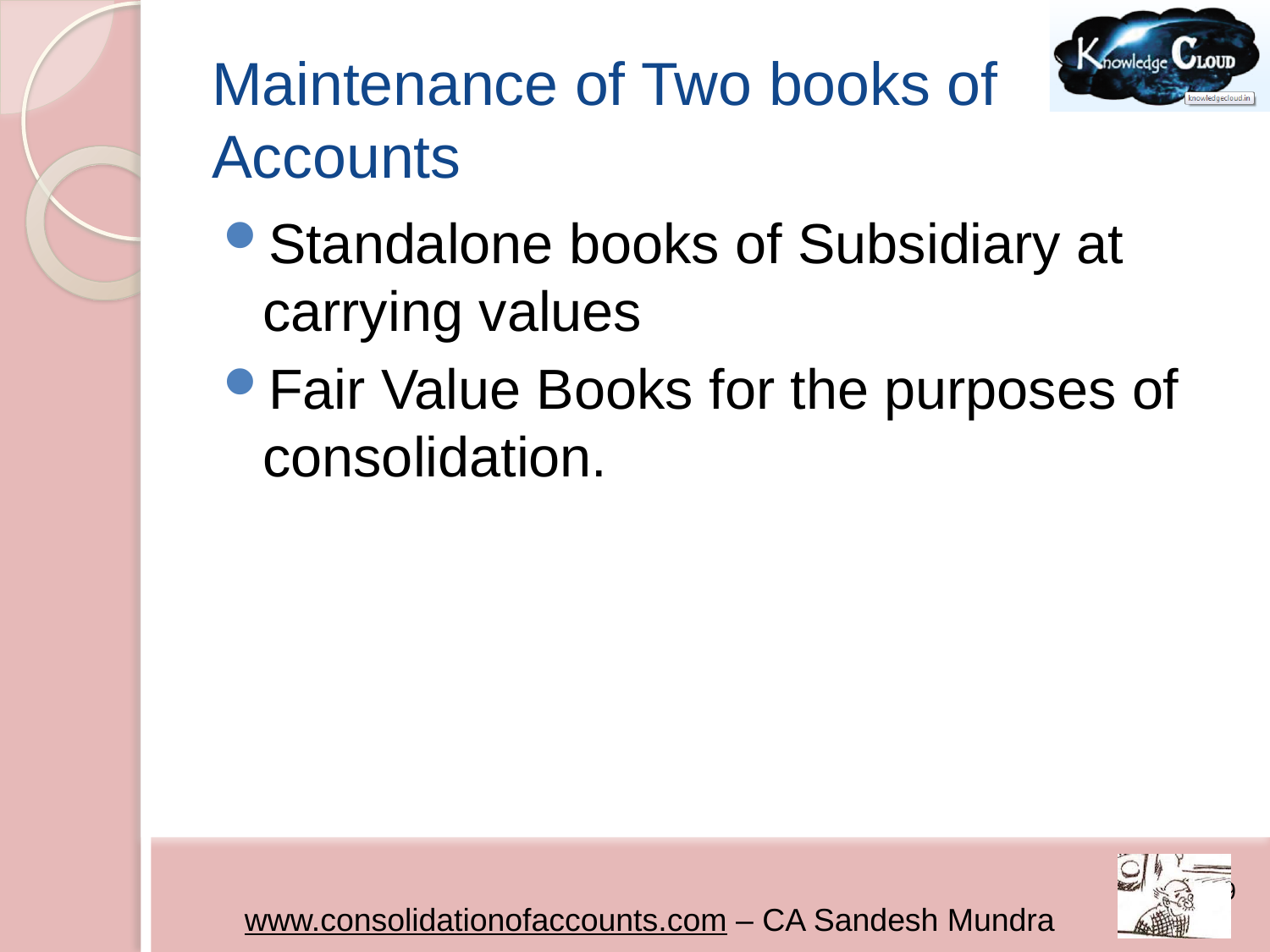

# Maintenance of Two books of Accounts
Standalone books of Subsidiary at carrying values
Fair Value Books for the purposes of consolidation.
49